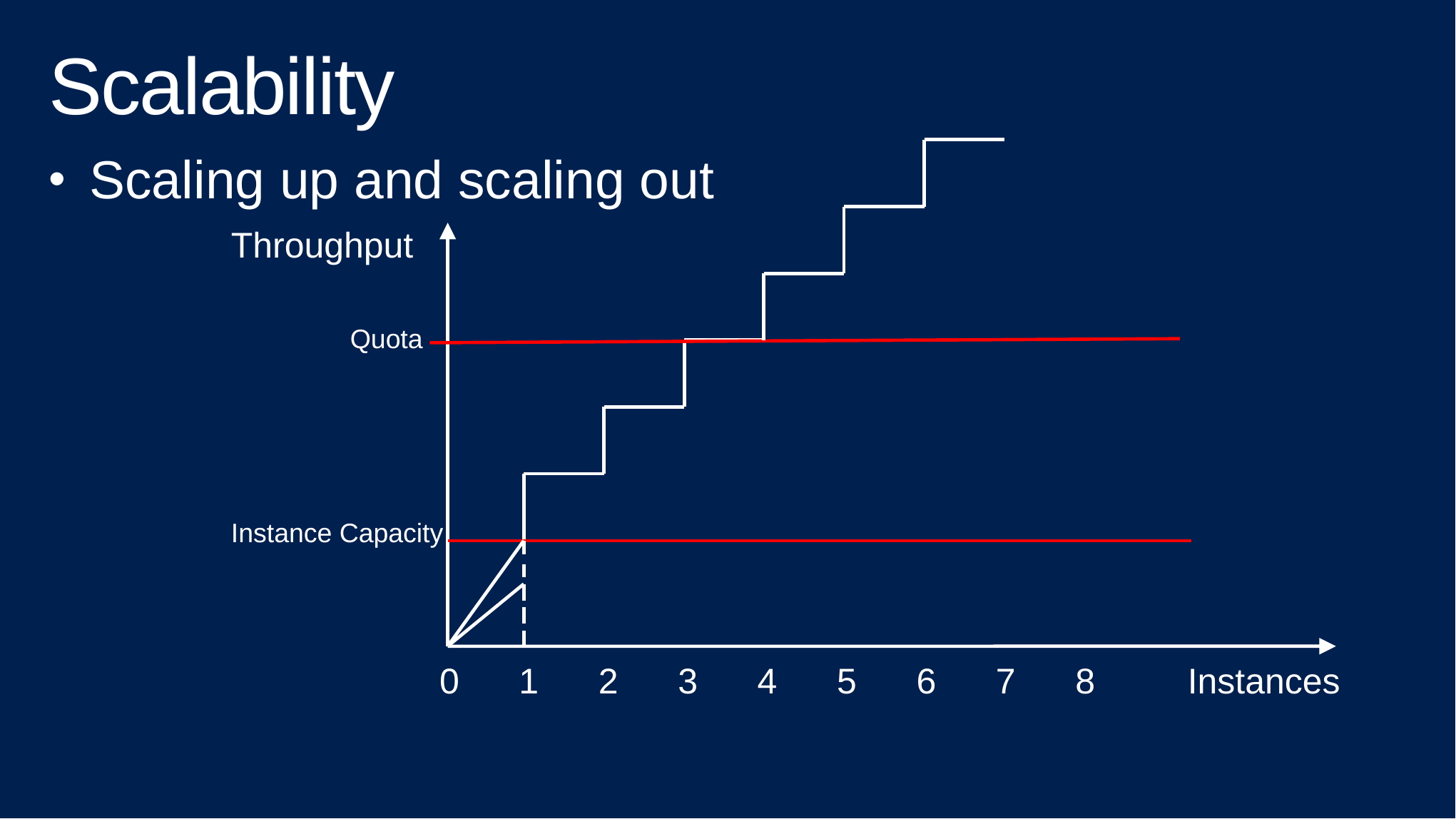

# Scalability
Scaling up and scaling out
Throughput
Quota
Instance Capacity
0      1      2      3      4      5      6      7      8
Instances